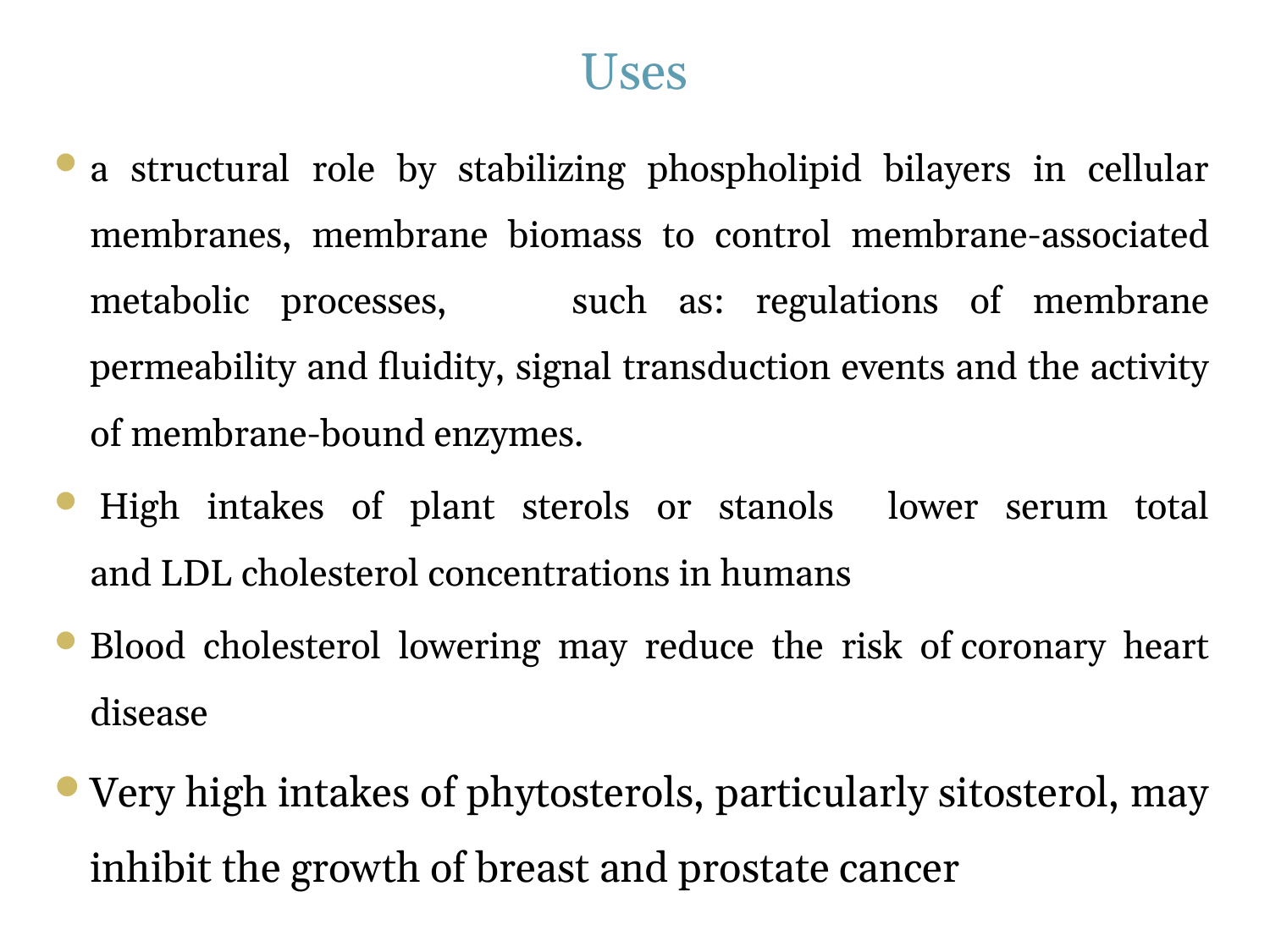

# Uses
a structural role by stabilizing phospholipid bilayers in cellular membranes, membrane biomass to control membrane-associated metabolic processes,    such as: regulations of membrane permeability and fluidity, signal transduction events and the activity of membrane-bound enzymes.
 High intakes of plant sterols or stanols  lower serum total and LDL cholesterol concentrations in humans
Blood cholesterol lowering may reduce the risk of coronary heart disease
Very high intakes of phytosterols, particularly sitosterol, may inhibit the growth of breast and prostate cancer
28